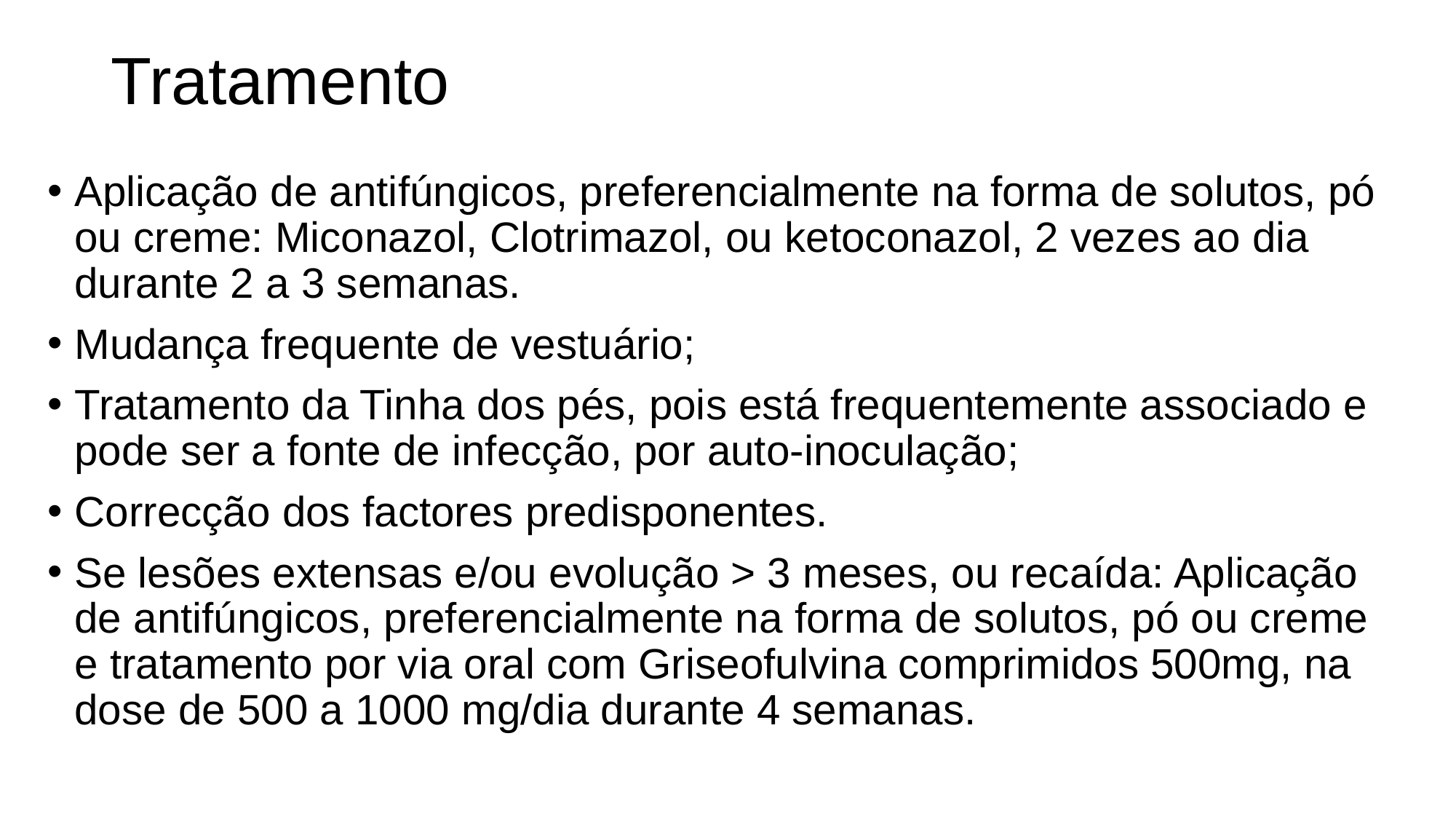

# Tratamento
Aplicação de antifúngicos, preferencialmente na forma de solutos, pó ou creme: Miconazol, Clotrimazol, ou ketoconazol, 2 vezes ao dia durante 2 a 3 semanas.
Mudança frequente de vestuário;
Tratamento da Tinha dos pés, pois está frequentemente associado e pode ser a fonte de infecção, por auto-inoculação;
Correcção dos factores predisponentes.
Se lesões extensas e/ou evolução > 3 meses, ou recaída: Aplicação de antifúngicos, preferencialmente na forma de solutos, pó ou creme e tratamento por via oral com Griseofulvina comprimidos 500mg, na dose de 500 a 1000 mg/dia durante 4 semanas.